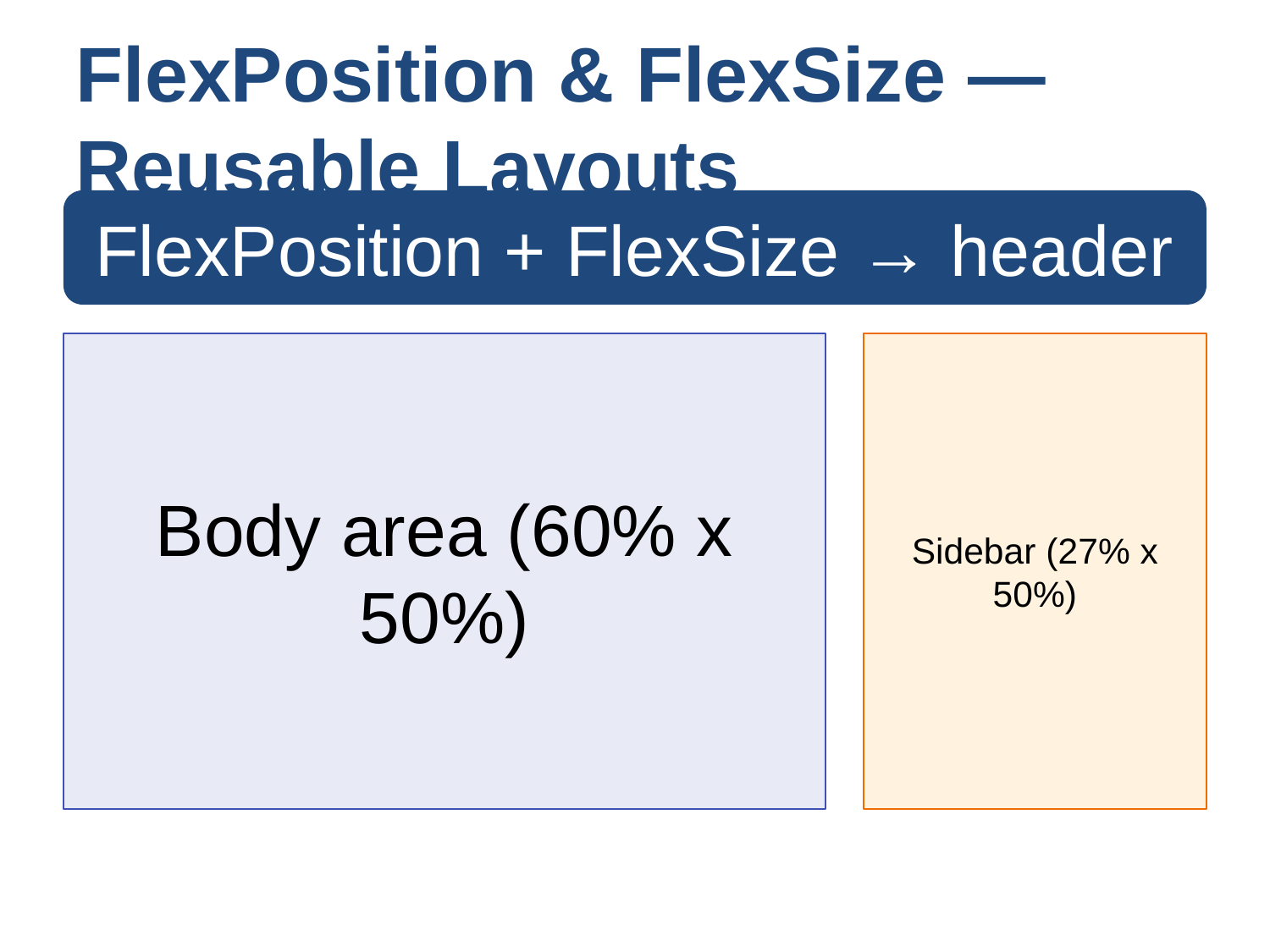

FlexPosition & FlexSize — Reusable Layouts
FlexPosition + FlexSize → header
Body area (60% x 50%)
Sidebar (27% x 50%)